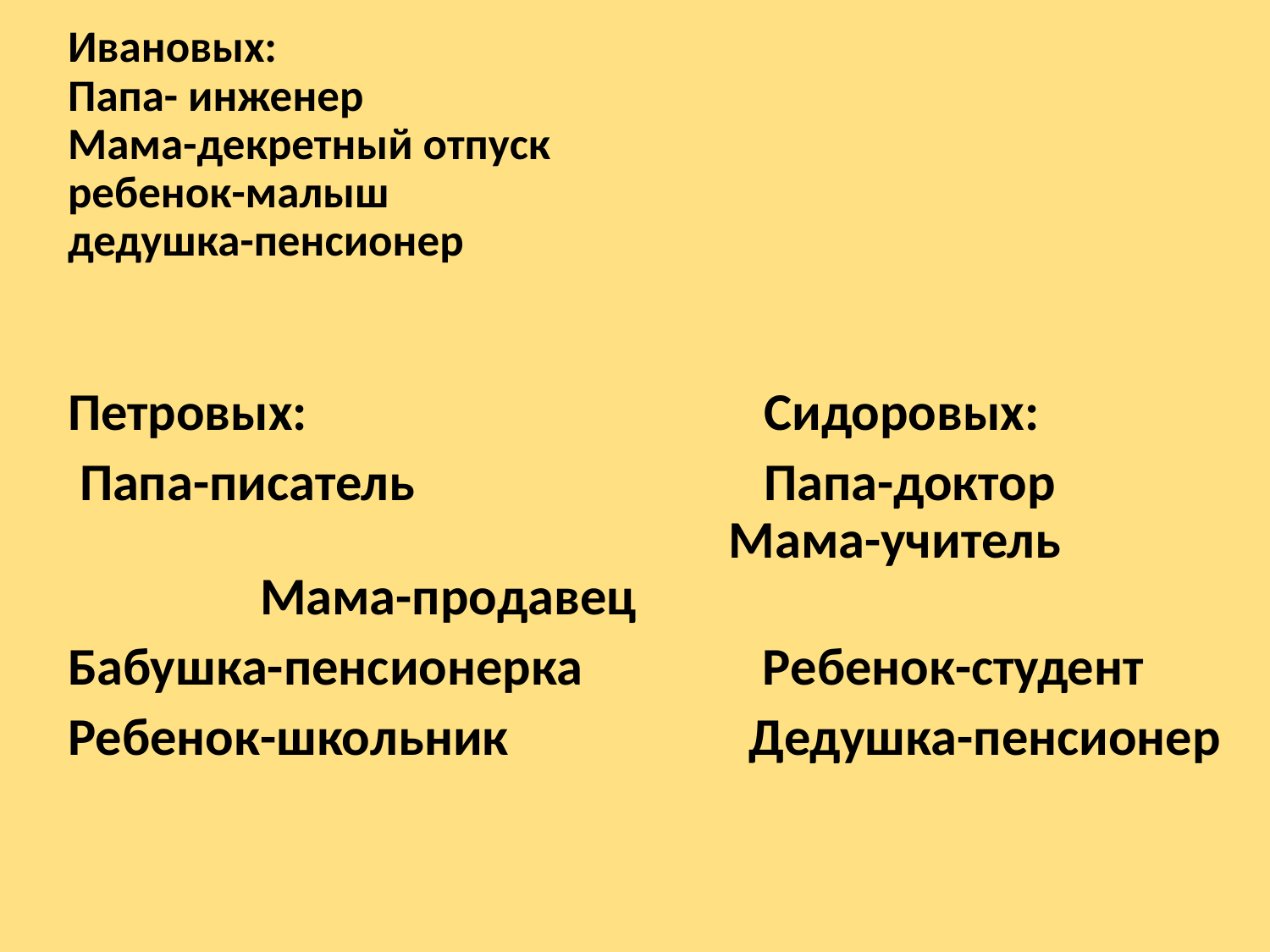

# Ивановых: Папа- инженер Мама-декретный отпуск ребенок-малыш дедушка-пенсионер

Петровых:                                      Сидоровых:
 Папа-писатель                             Папа-доктор                                                                     Мама-учитель                              Мама-продавец
Бабушка-пенсионерка               Ребенок-студент
Ребенок-школьник                    Дедушка-пенсионер